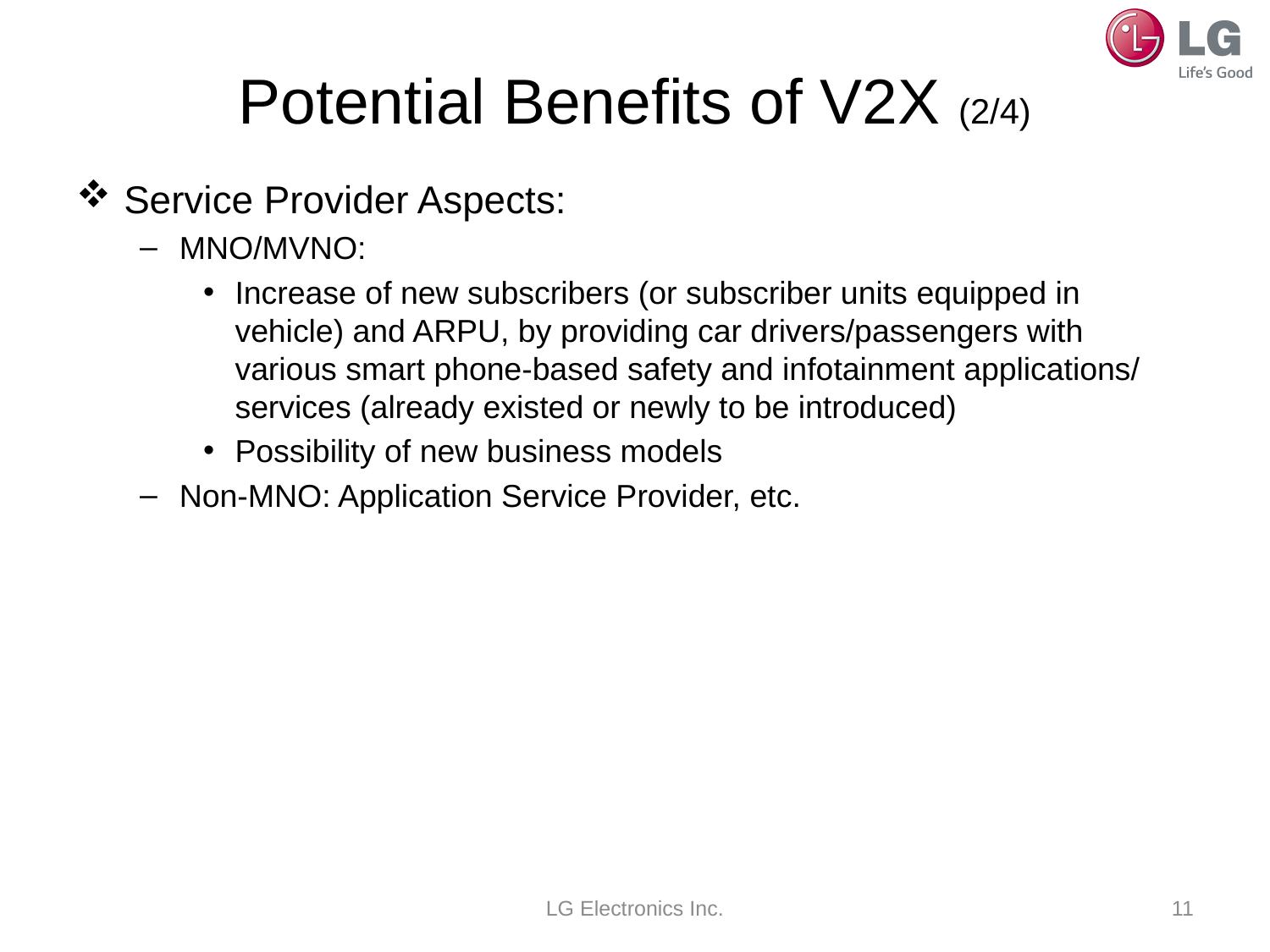

# Potential Benefits of V2X (2/4)
Service Provider Aspects:
MNO/MVNO:
Increase of new subscribers (or subscriber units equipped in vehicle) and ARPU, by providing car drivers/passengers with various smart phone-based safety and infotainment applications/services (already existed or newly to be introduced)
Possibility of new business models
Non-MNO: Application Service Provider, etc.

LG Electronics Inc.
11